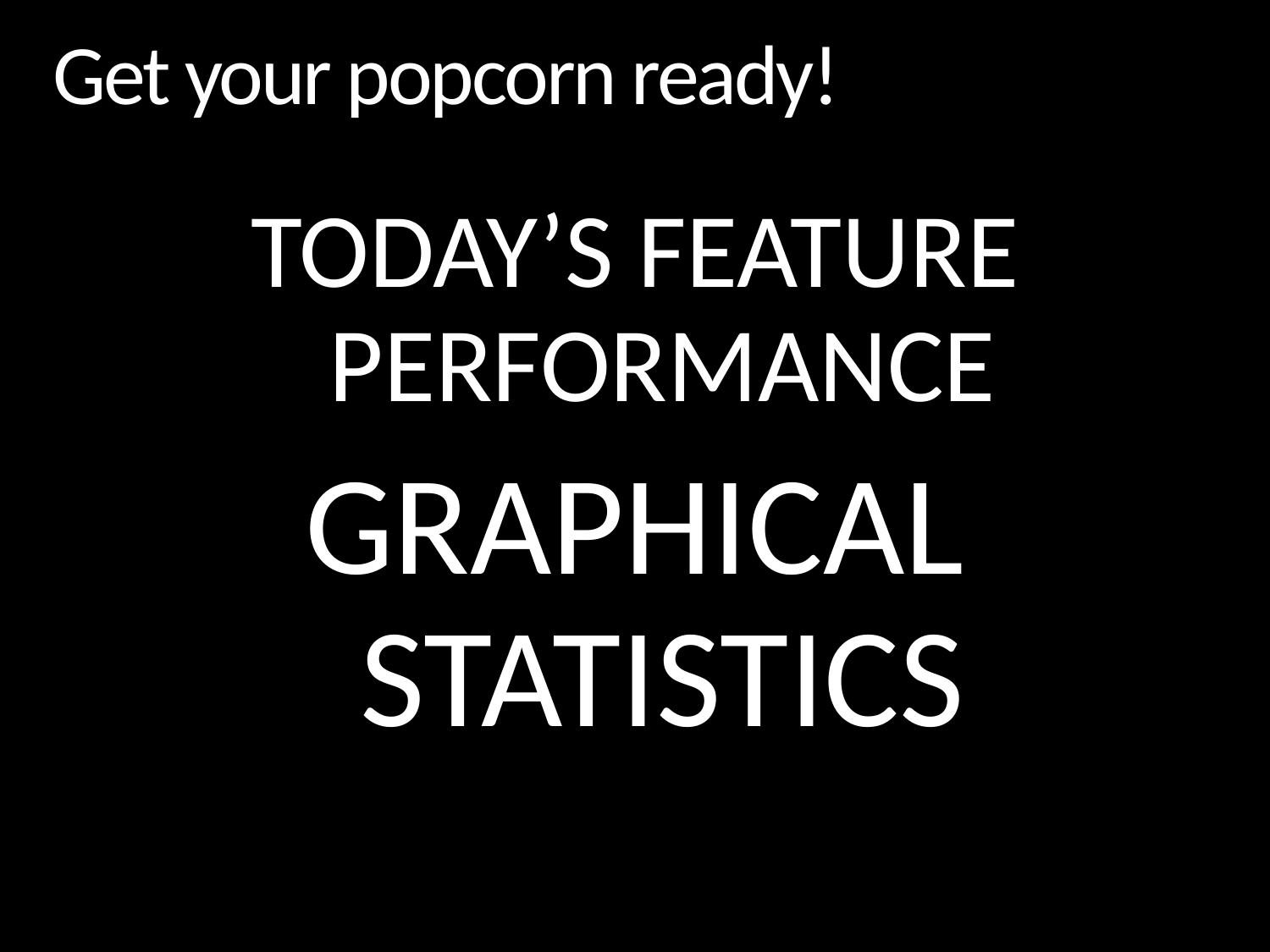

# Get your popcorn ready!
TODAY’S FEATURE PERFORMANCE
GRAPHICAL STATISTICS